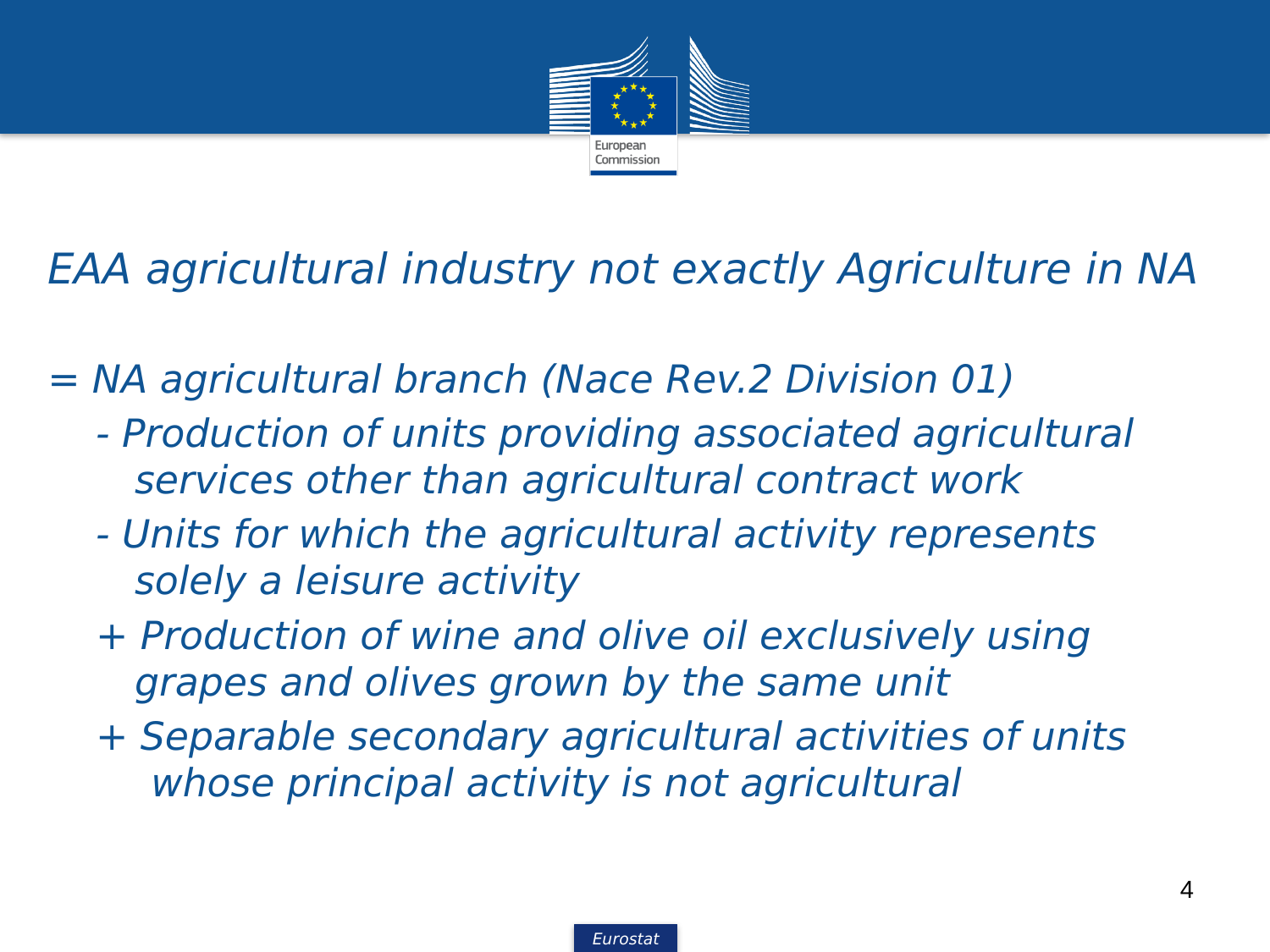

EAA agricultural industry not exactly Agriculture in NA

= NA agricultural branch (Nace Rev.2 Division 01)
- Production of units providing associated agricultural services other than agricultural contract work
- Units for which the agricultural activity represents solely a leisure activity
+ Production of wine and olive oil exclusively using grapes and olives grown by the same unit
+ Separable secondary agricultural activities of units whose principal activity is not agricultural

4